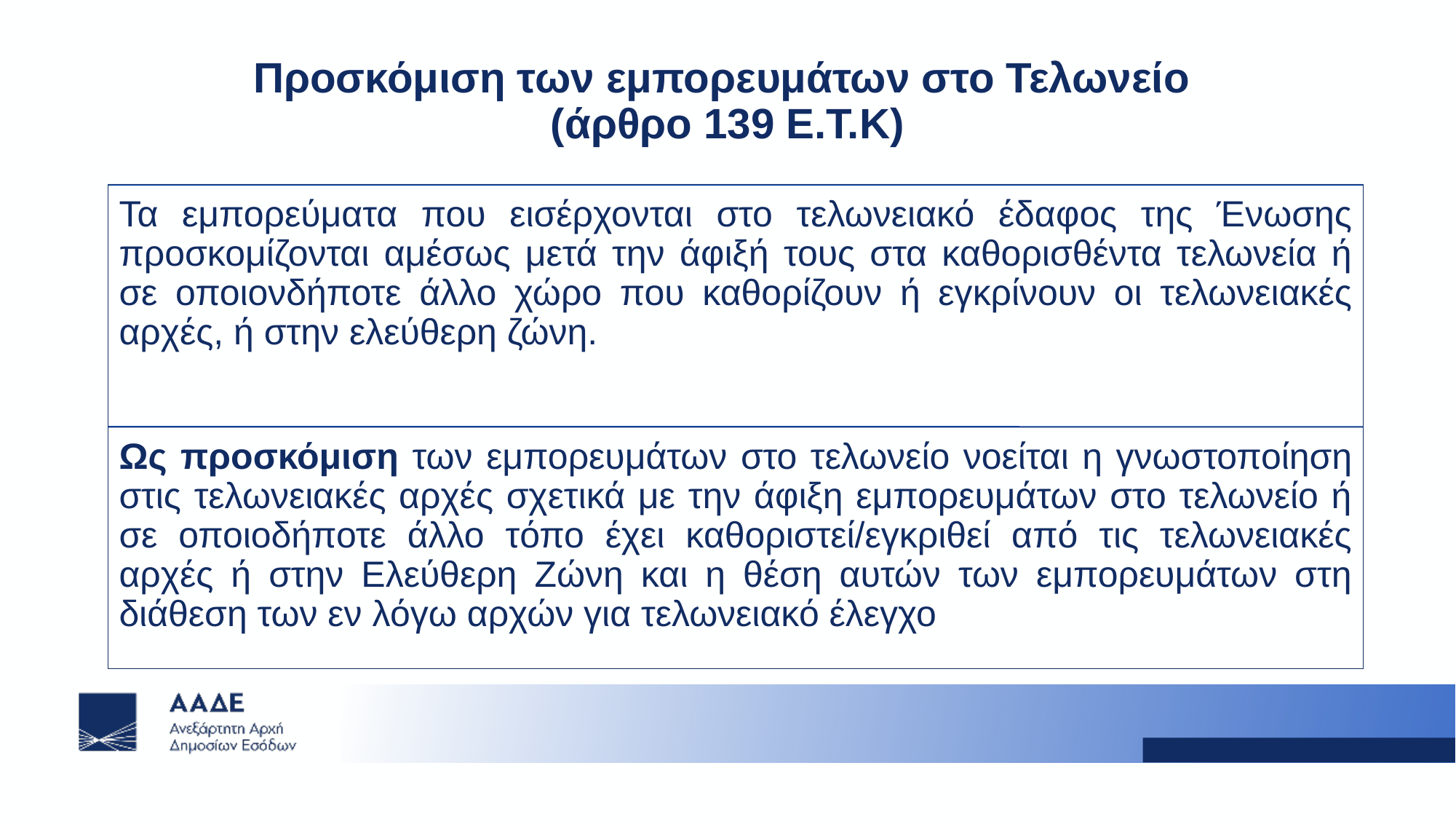

# Προσκόμιση των εμπορευμάτων στο Τελωνείο (άρθρο 139 Ε.Τ.Κ)
Τα εμπορεύματα που εισέρχονται στο τελωνειακό έδαφος της Ένωσης προσκομίζονται αμέσως μετά την άφιξή τους στα καθορισθέντα τελωνεία ή σε οποιονδήποτε άλλο χώρο που καθορίζουν ή εγκρίνουν οι τελωνειακές αρχές, ή στην ελεύθερη ζώνη.
Ως προσκόμιση των εμπορευμάτων στο τελωνείο νοείται η γνωστοποίηση στις τελωνειακές αρχές σχετικά με την άφιξη εμπορευμάτων στο τελωνείο ή σε οποιοδήποτε άλλο τόπο έχει καθοριστεί/εγκριθεί από τις τελωνειακές αρχές ή στην Ελεύθερη Ζώνη και η θέση αυτών των εμπορευμάτων στη διάθεση των εν λόγω αρχών για τελωνειακό έλεγχο